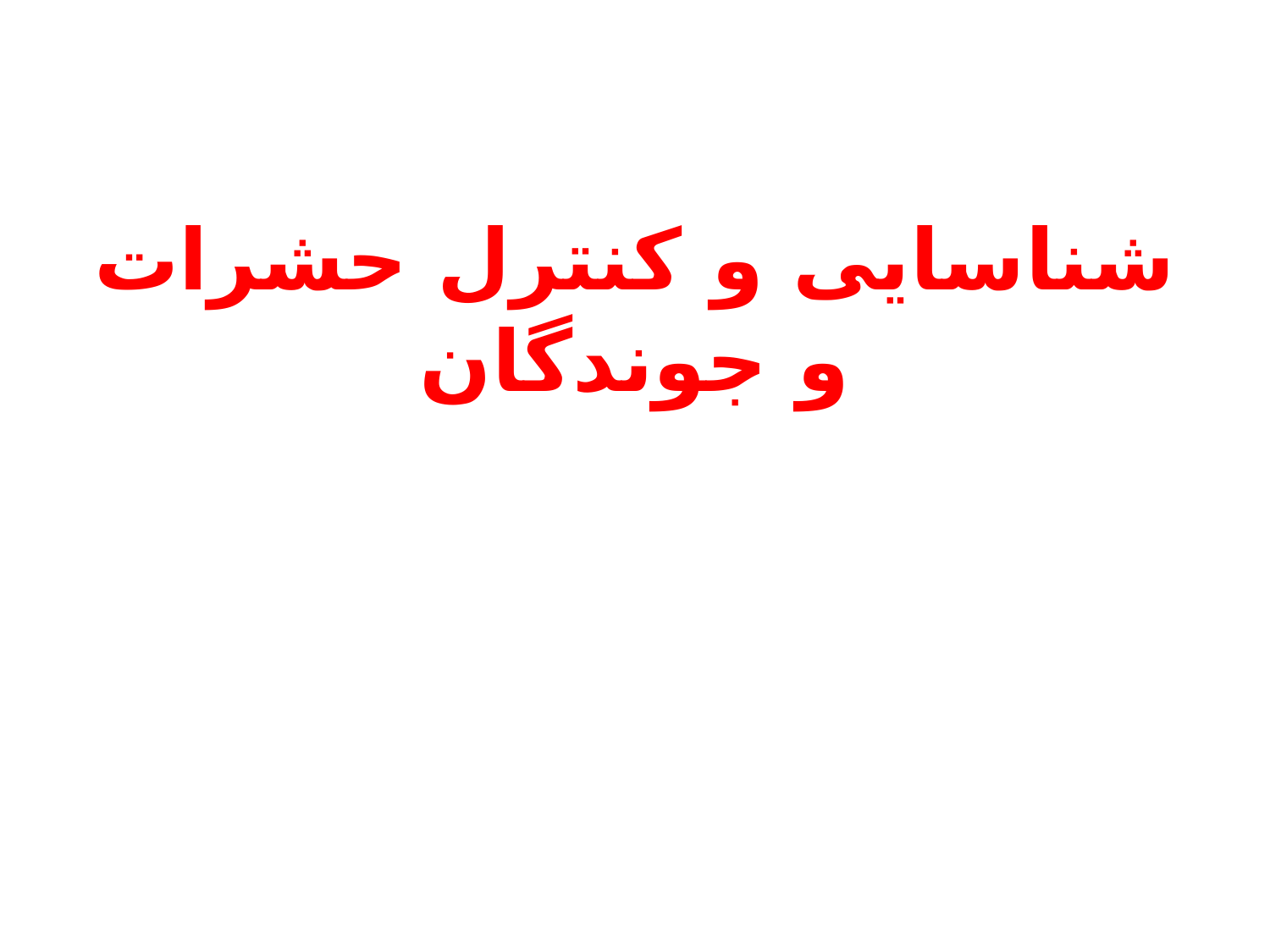

# شناسایی و کنترل حشرات و جوندگان